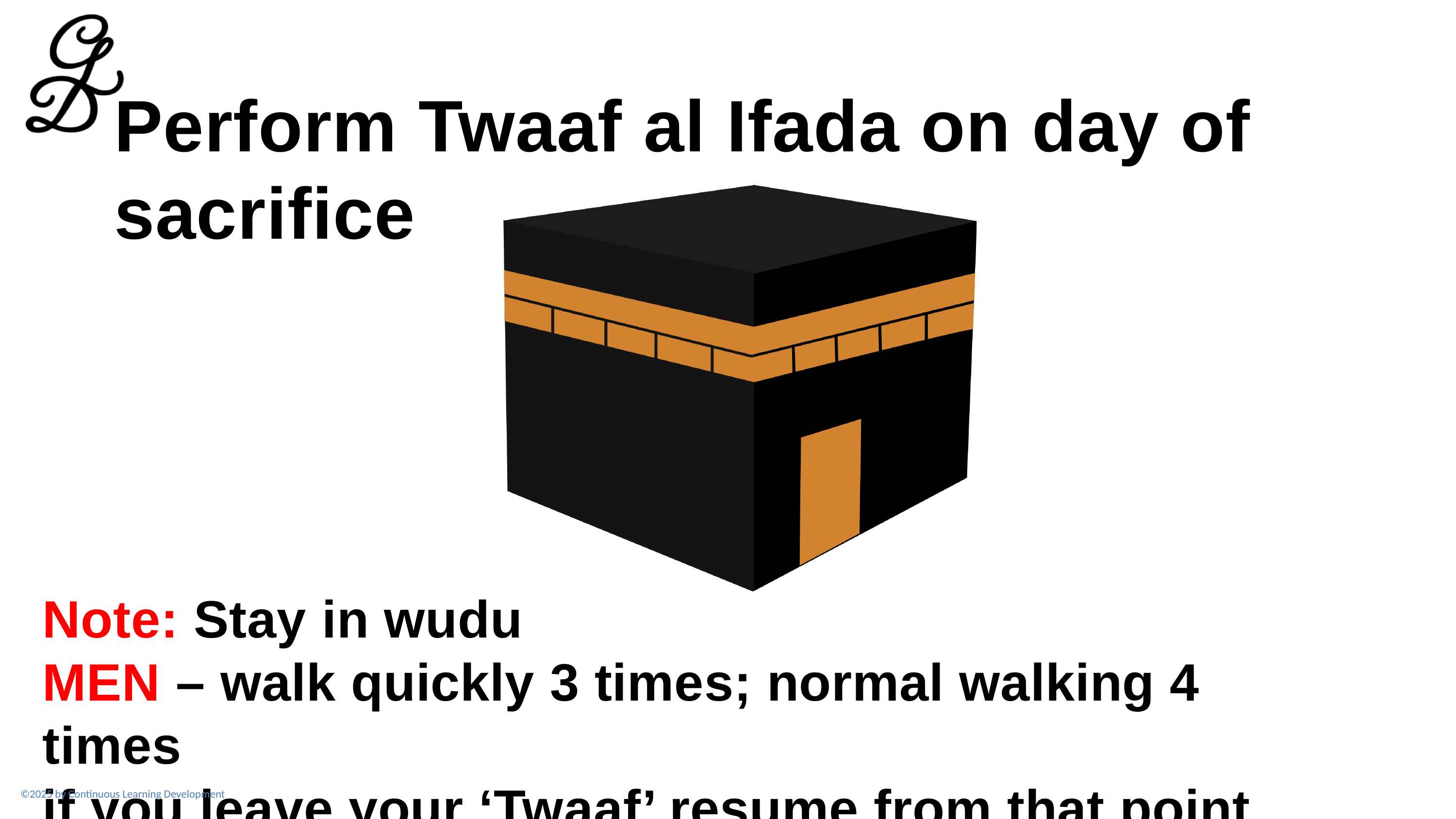

Perform Twaaf al Ifada on day of sacrifice

Note: Stay in wudu
MEN – walk quickly 3 times; normal walking 4 times
if you leave your ‘Twaaf’ resume from that point
©2025 by Continuous Learning Development